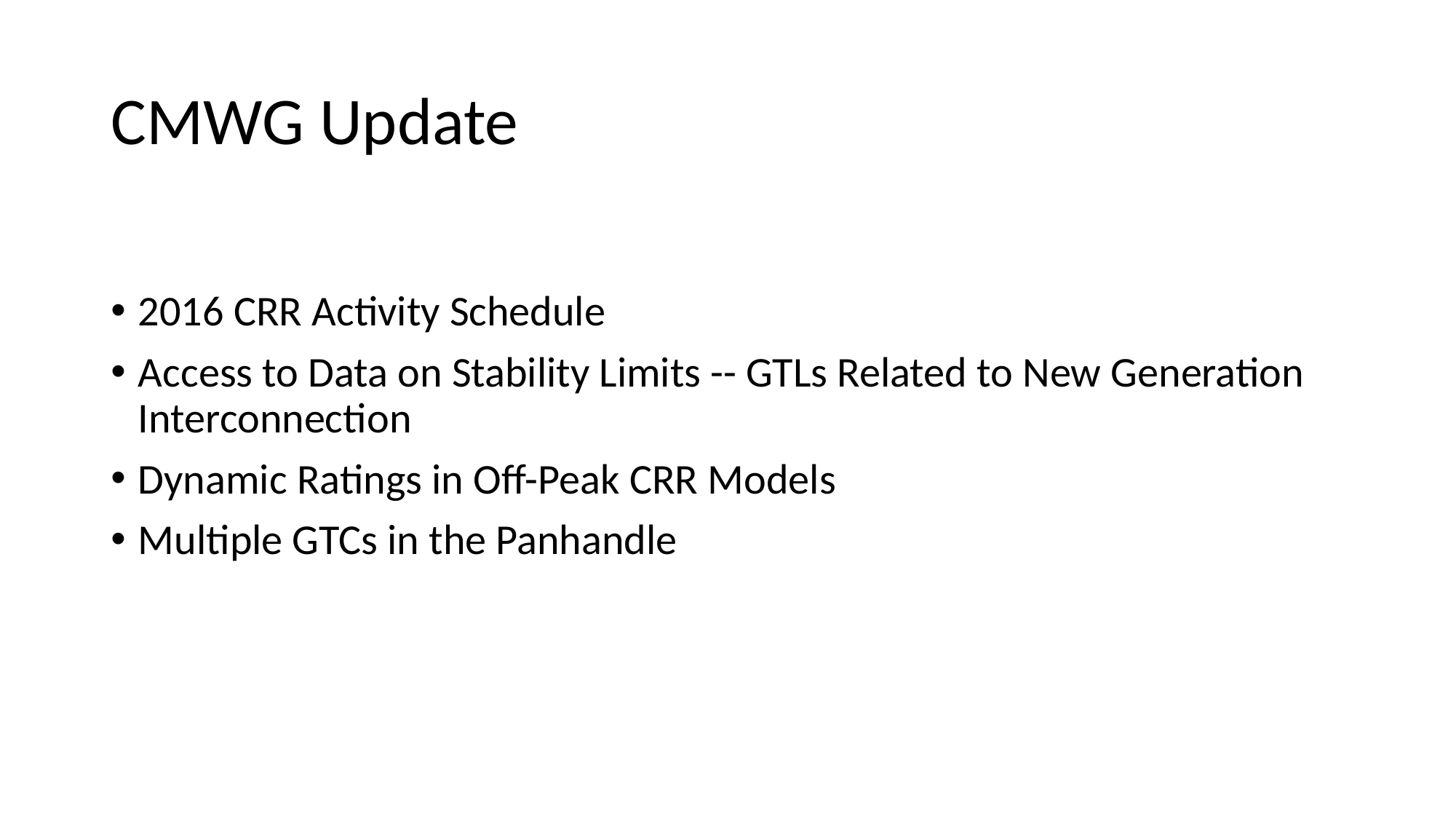

# CMWG Update

2016 CRR Activity Schedule
Access to Data on Stability Limits -- GTLs Related to New Generation Interconnection
Dynamic Ratings in Off-Peak CRR Models
Multiple GTCs in the Panhandle